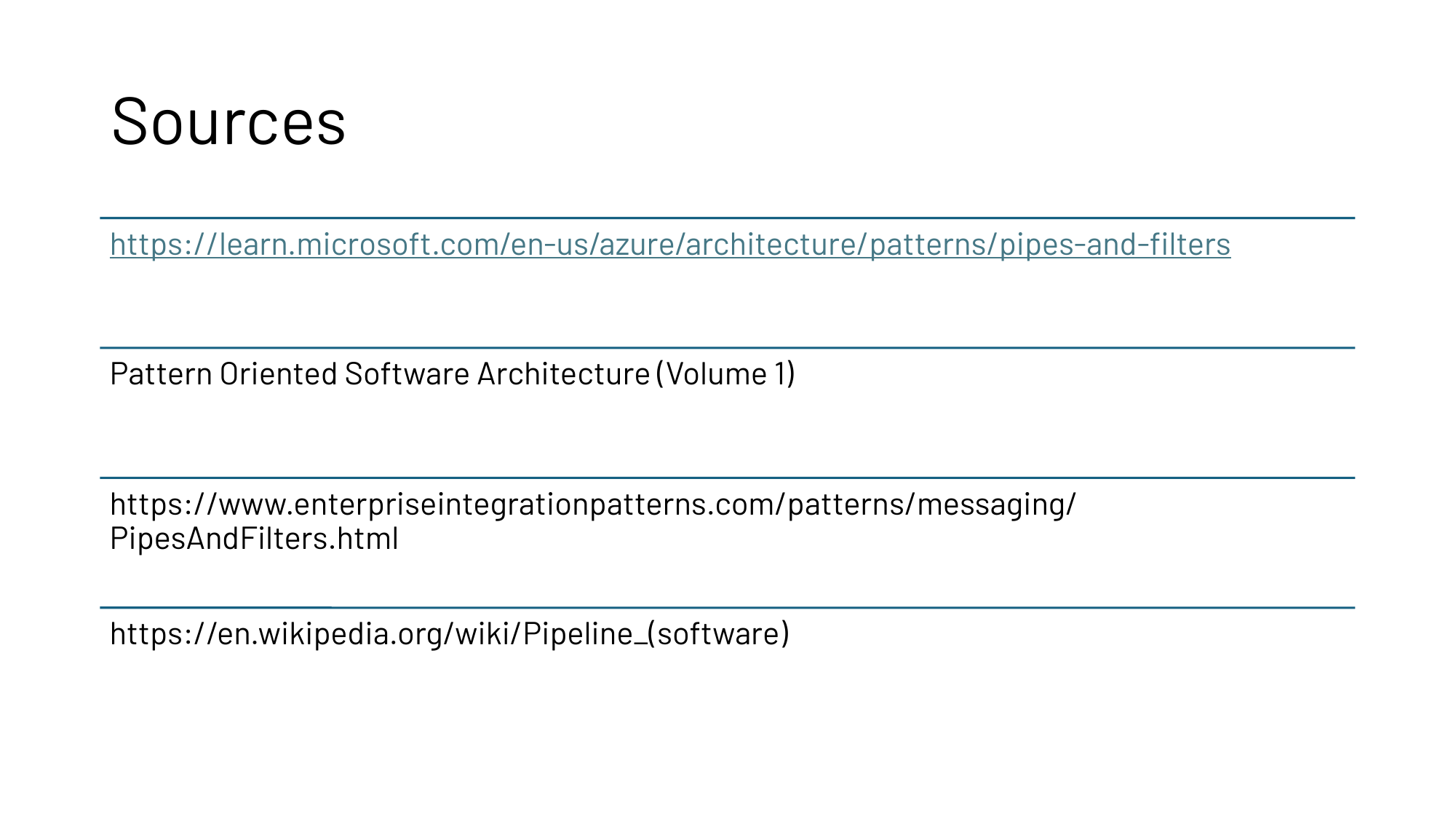

# Sources
https://learn.microsoft.com/en-us/azure/architecture/patterns/pipes-and-filters
Pattern Oriented Software Architecture (Volume 1)
https://www.enterpriseintegrationpatterns.com/patterns/messaging/PipesAndFilters.html
https://en.wikipedia.org/wiki/Pipeline_(software)